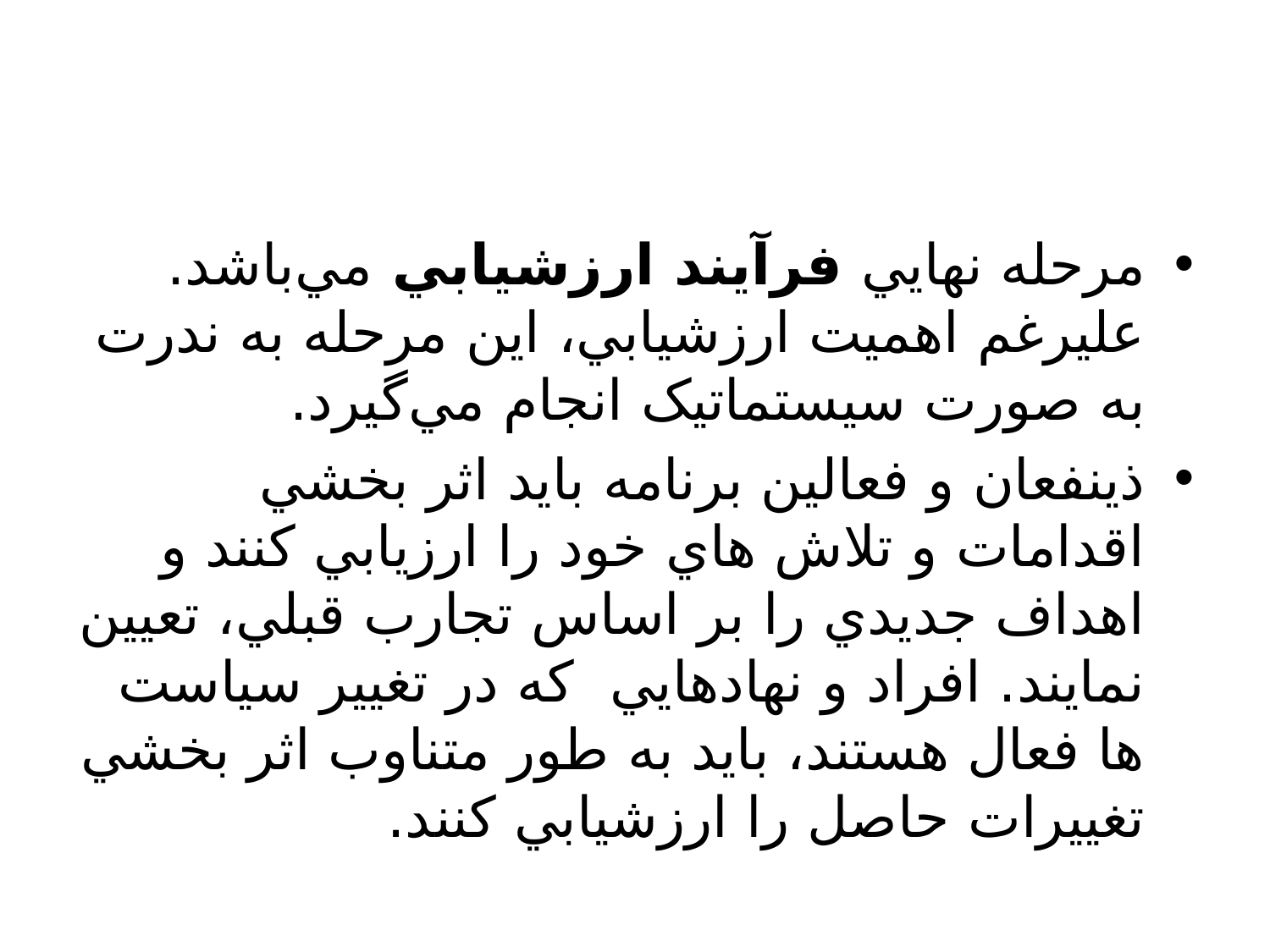

#
مرحله نهايي فرآيند ارزشيابي مي‌باشد. عليرغم اهميت ارزشيابي، اين مرحله به ندرت به صورت سيستماتيک انجام مي‌گيرد.
ذينفعان و فعالين برنامه بايد اثر بخشي اقدامات و تلاش هاي خود را ارزيابي کنند و اهداف جديدي را بر اساس تجارب قبلي، تعيين نمايند. افراد و نهادهايي  که در تغيير سياست ها فعال هستند، بايد به طور متناوب اثر بخشي تغييرات حاصل را ارزشيابي کنند.